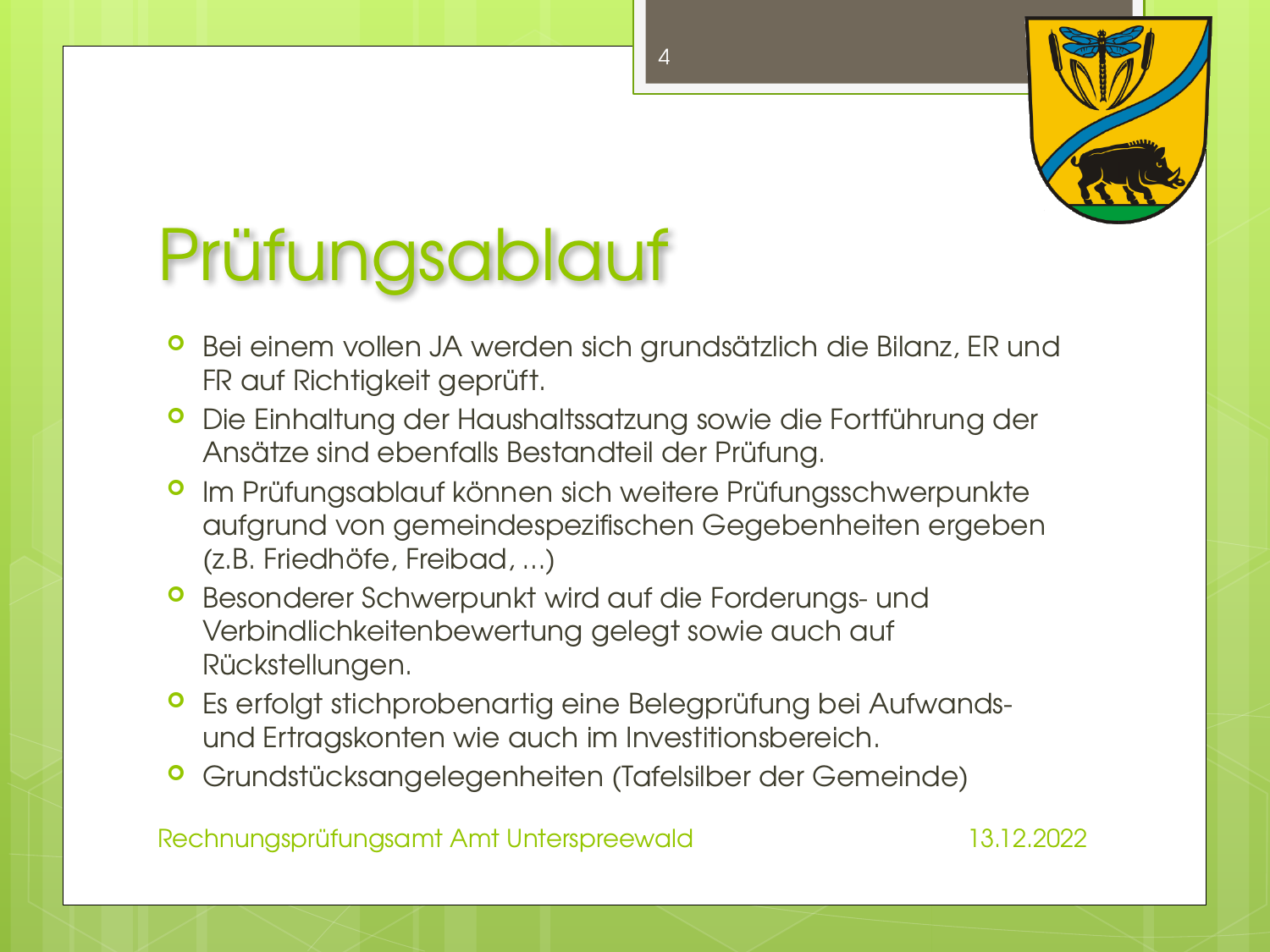

4
# Prüfungsablauf
Bei einem vollen JA werden sich grundsätzlich die Bilanz, ER und FR auf Richtigkeit geprüft.
Die Einhaltung der Haushaltssatzung sowie die Fortführung der Ansätze sind ebenfalls Bestandteil der Prüfung.
Im Prüfungsablauf können sich weitere Prüfungsschwerpunkte aufgrund von gemeindespezifischen Gegebenheiten ergeben (z.B. Friedhöfe, Freibad, …)
Besonderer Schwerpunkt wird auf die Forderungs- und Verbindlichkeitenbewertung gelegt sowie auch auf Rückstellungen.
Es erfolgt stichprobenartig eine Belegprüfung bei Aufwands- und Ertragskonten wie auch im Investitionsbereich.
Grundstücksangelegenheiten (Tafelsilber der Gemeinde)
Rechnungsprüfungsamt Amt Unterspreewald 	   	       13.12.2022